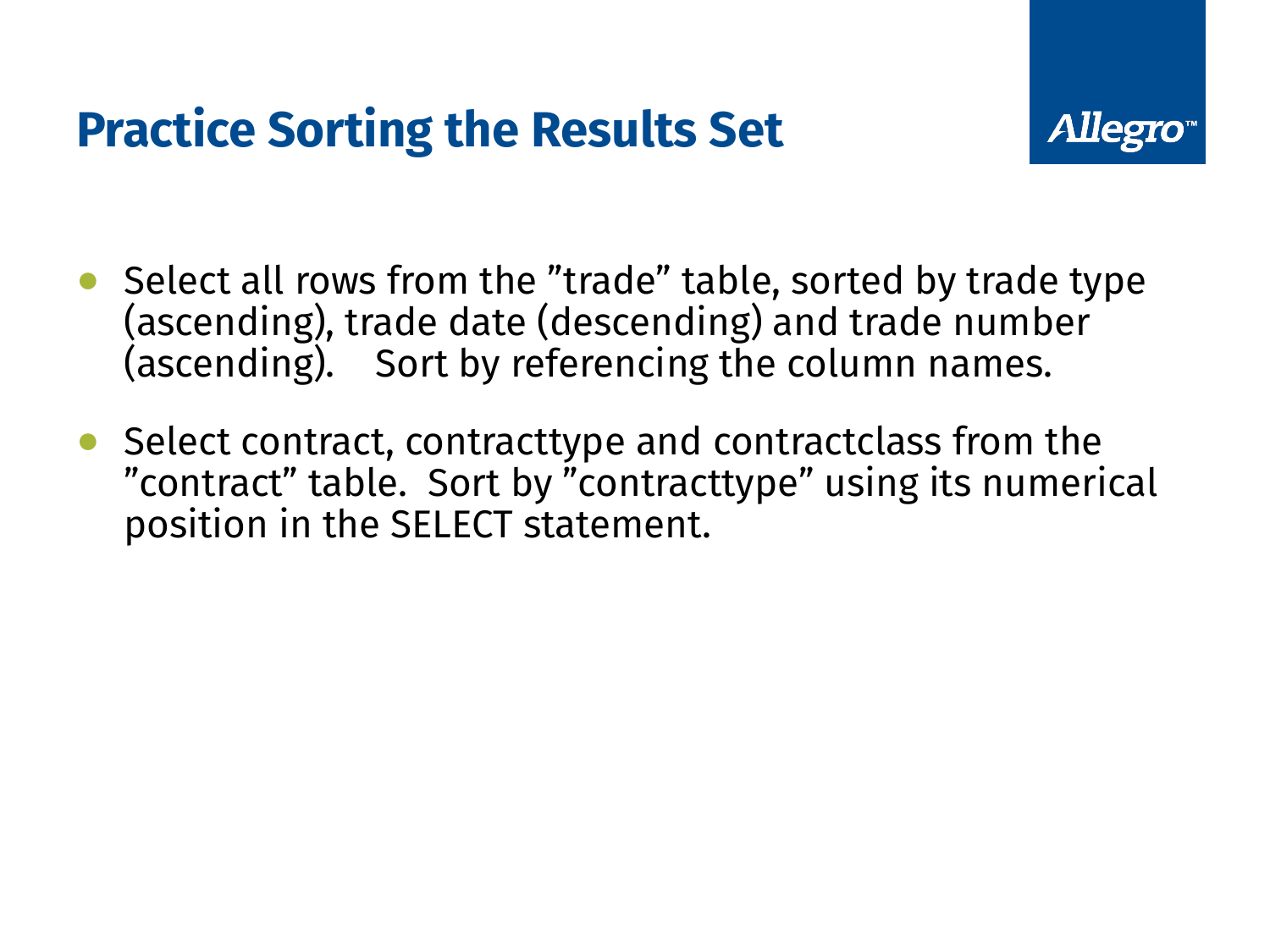

# Practice Sorting the Results Set

Select all rows from the ”trade” table, sorted by trade type (ascending), trade date (descending) and trade number (ascending).    Sort by referencing the column names.
Select contract, contracttype and contractclass from the ”contract” table.  Sort by ”contracttype” using its numerical position in the SELECT statement.